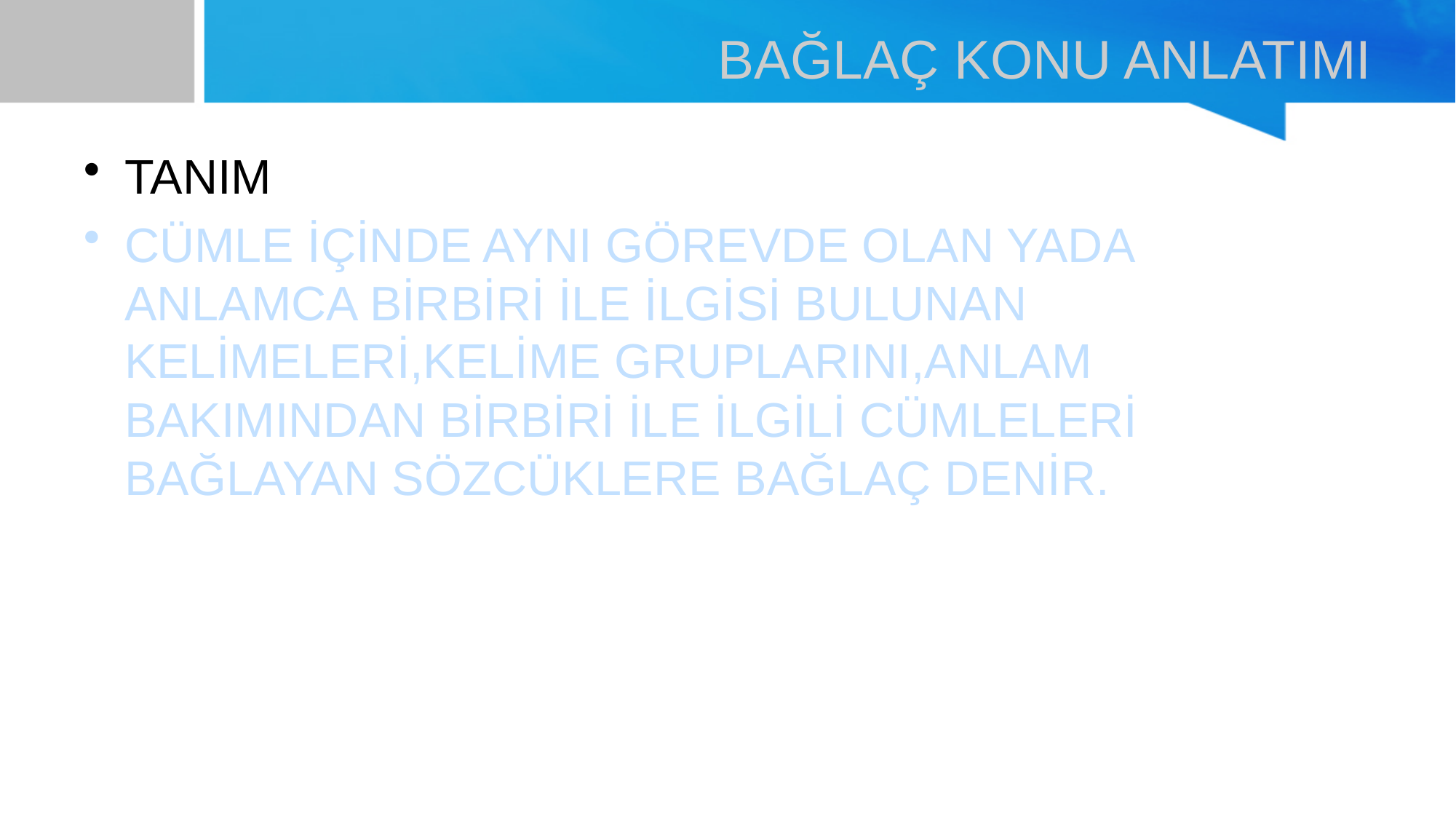

# BAĞLAÇ KONU ANLATIMI
TANIM
CÜMLE İÇİNDE AYNI GÖREVDE OLAN YADA ANLAMCA BİRBİRİ İLE İLGİSİ BULUNAN KELİMELERİ,KELİME GRUPLARINI,ANLAM BAKIMINDAN BİRBİRİ İLE İLGİLİ CÜMLELERİ BAĞLAYAN SÖZCÜKLERE BAĞLAÇ DENİR.